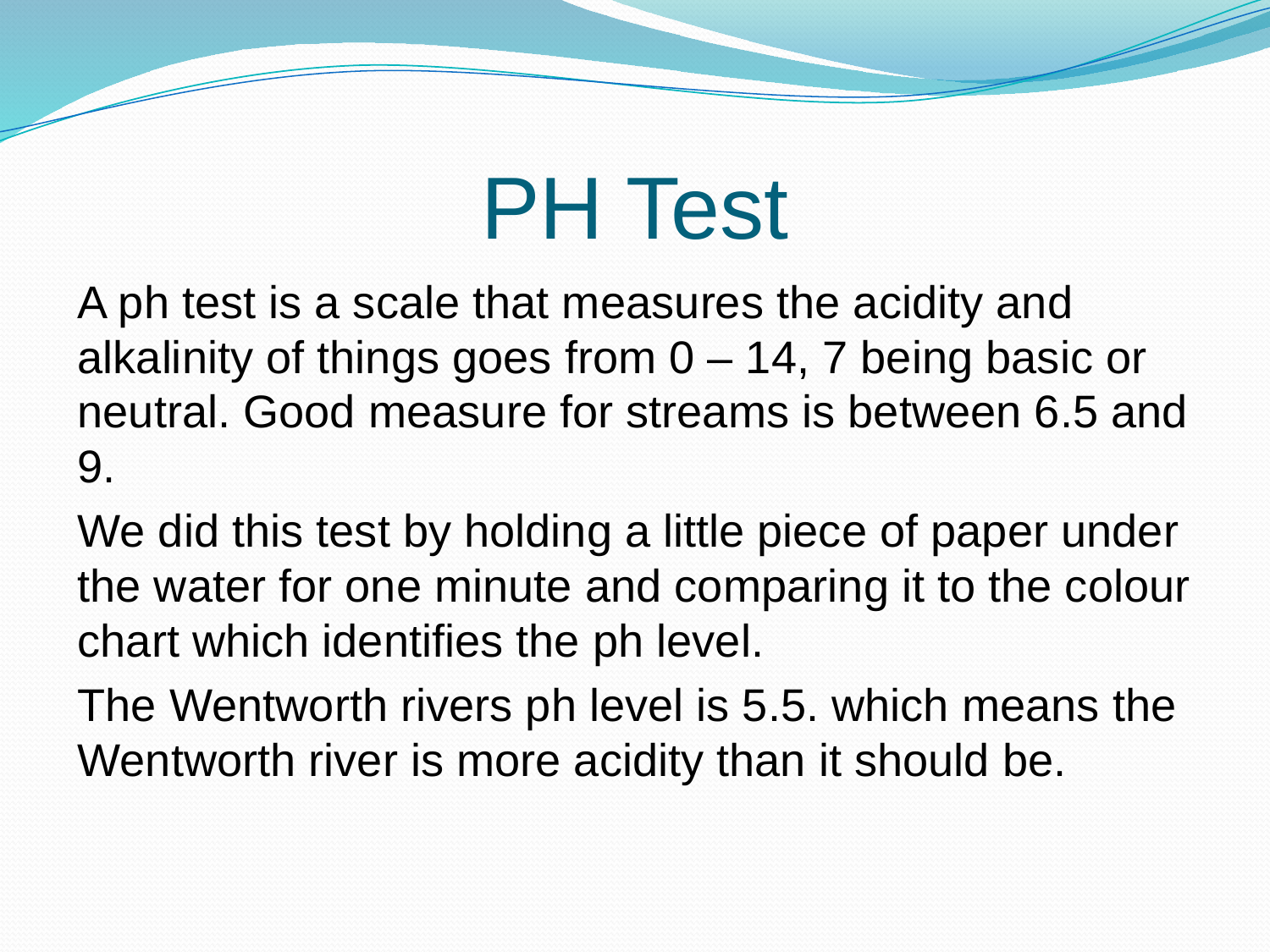

# PH Test
A ph test is a scale that measures the acidity and alkalinity of things goes from 0 – 14, 7 being basic or neutral. Good measure for streams is between 6.5 and 9.
We did this test by holding a little piece of paper under the water for one minute and comparing it to the colour chart which identifies the ph level.
The Wentworth rivers ph level is 5.5. which means the Wentworth river is more acidity than it should be.